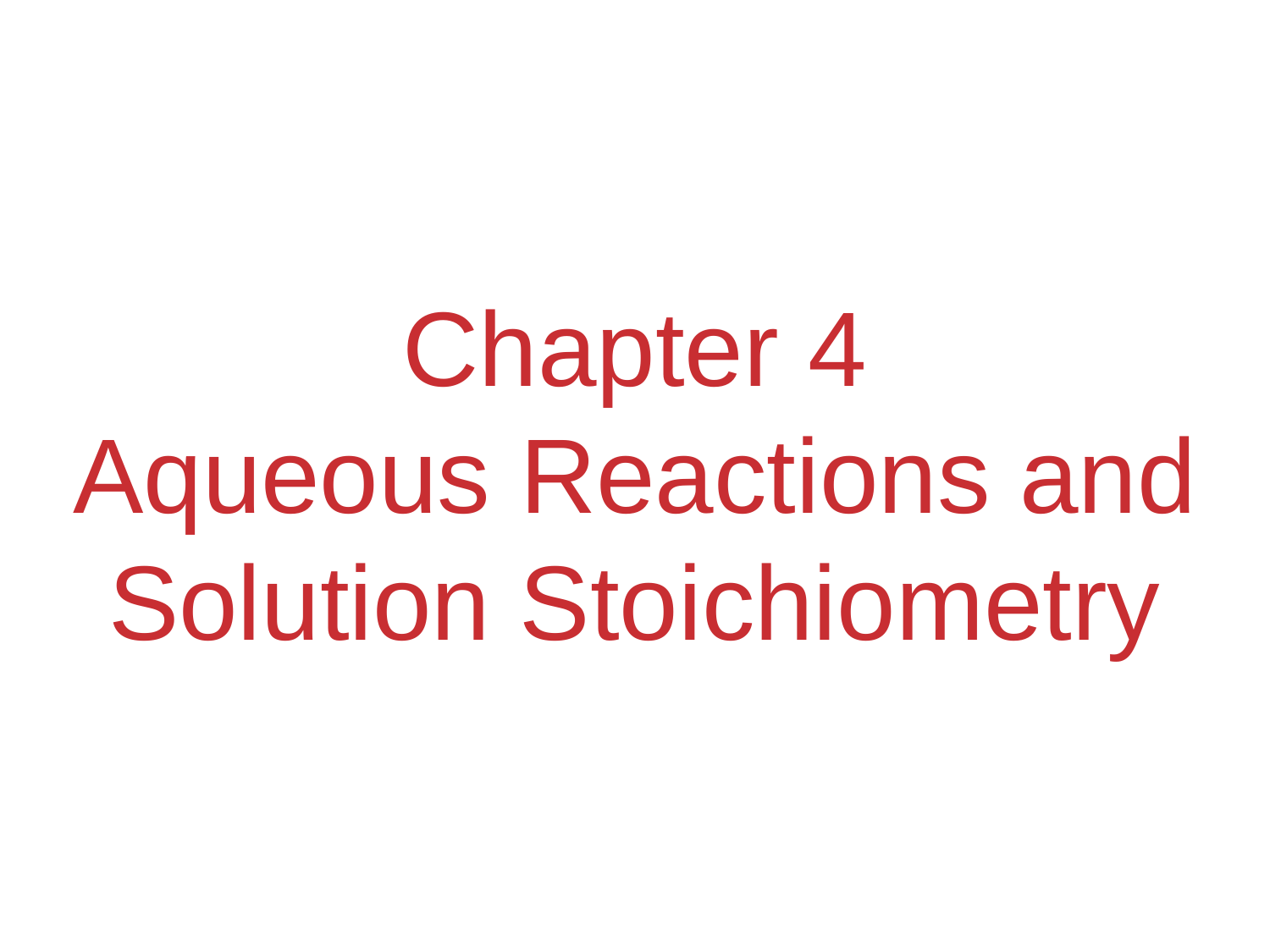

# Chapter 4 Aqueous Reactions and Solution Stoichiometry